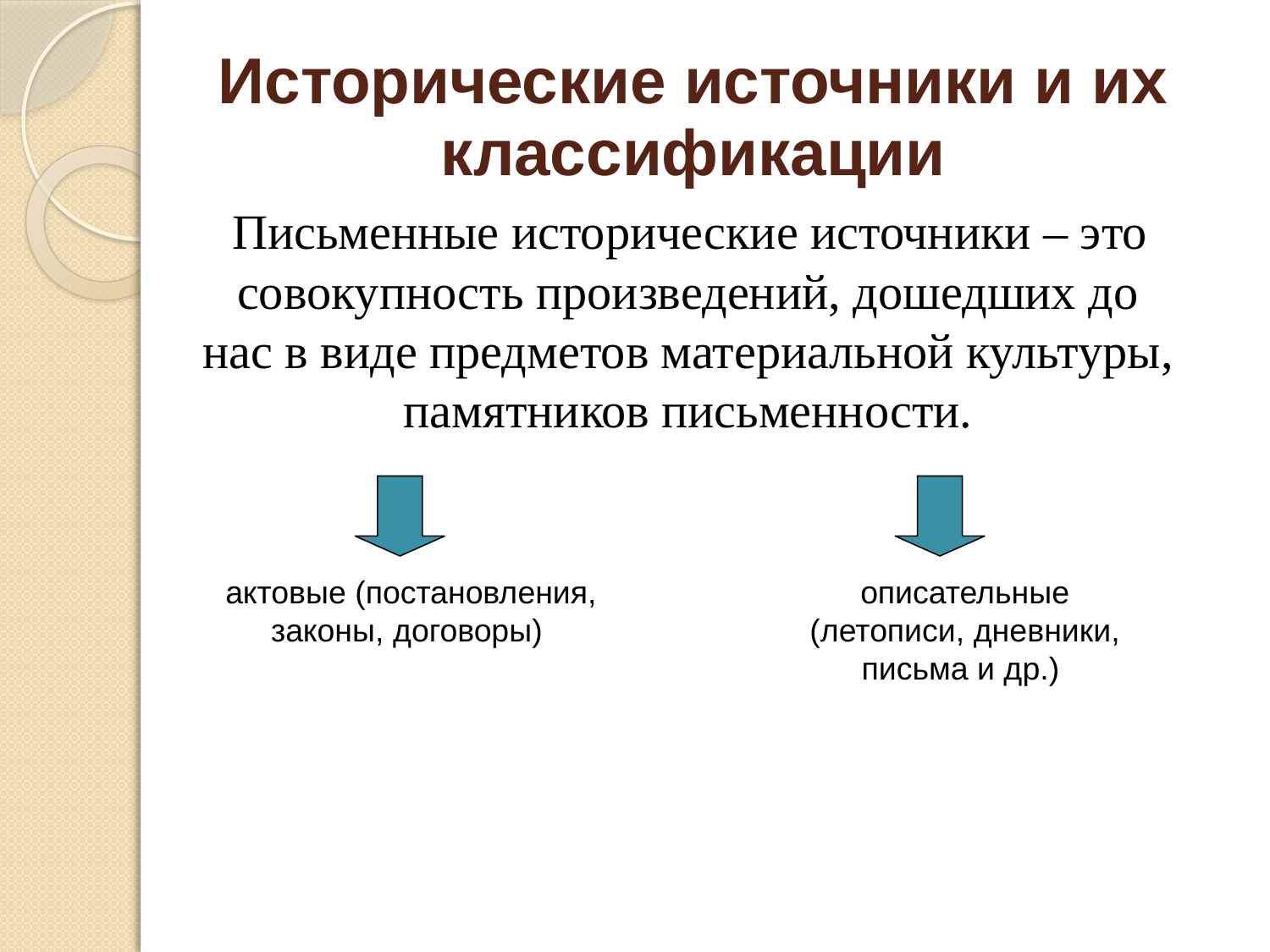

Исторические источники и их классификации
   Письменные исторические источники – это совокупность произведений, дошедших до нас в виде предметов материальной культуры, памятников письменности.

актовые (постановления, законы, договоры)
описательные (летописи, дневники, письма и др.)